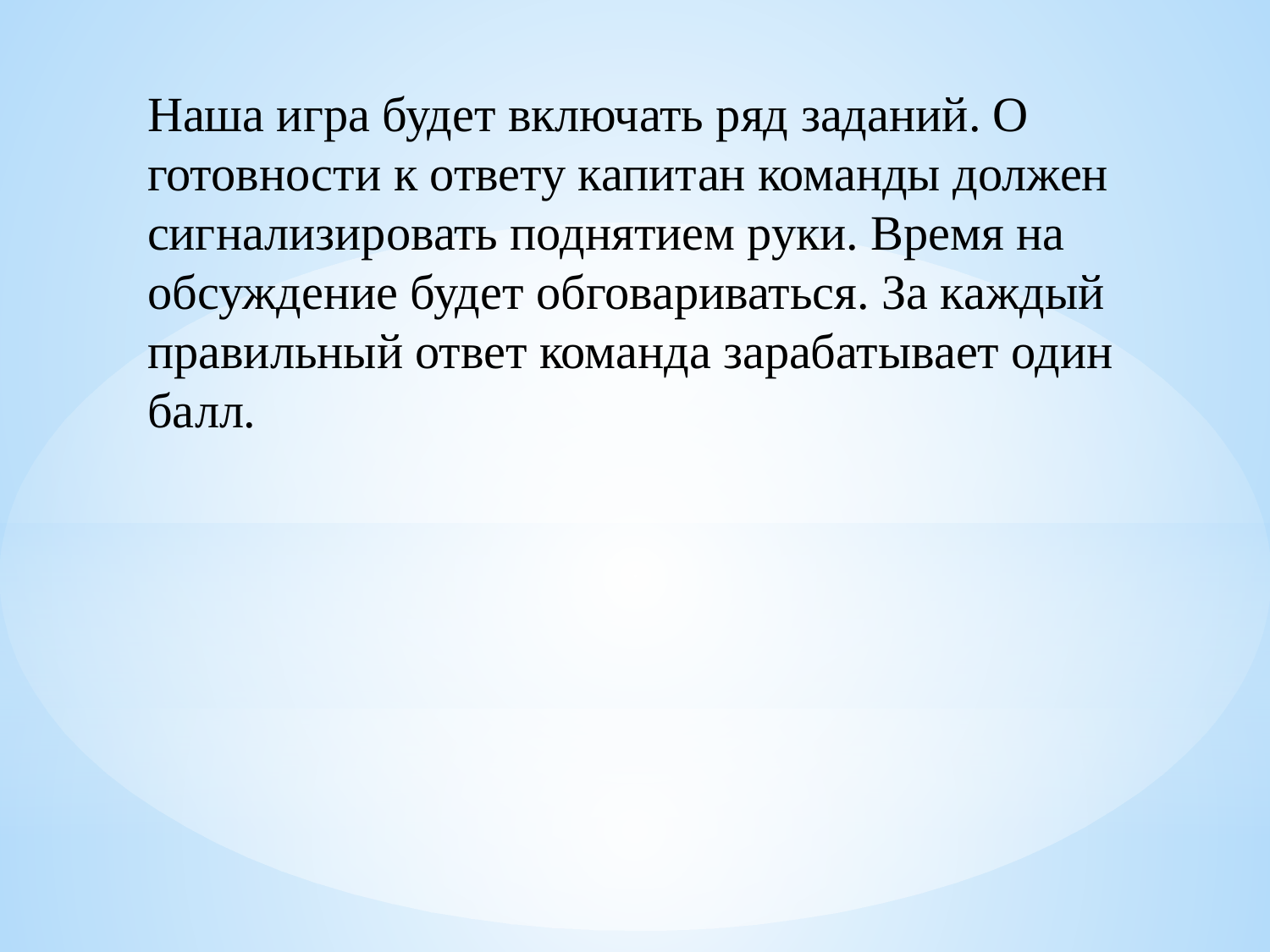

Наша игра будет включать ряд заданий. О готовности к ответу капитан команды должен сигнализировать поднятием руки. Время на обсуждение будет обговариваться. За каждый правильный ответ команда зарабатывает один балл.